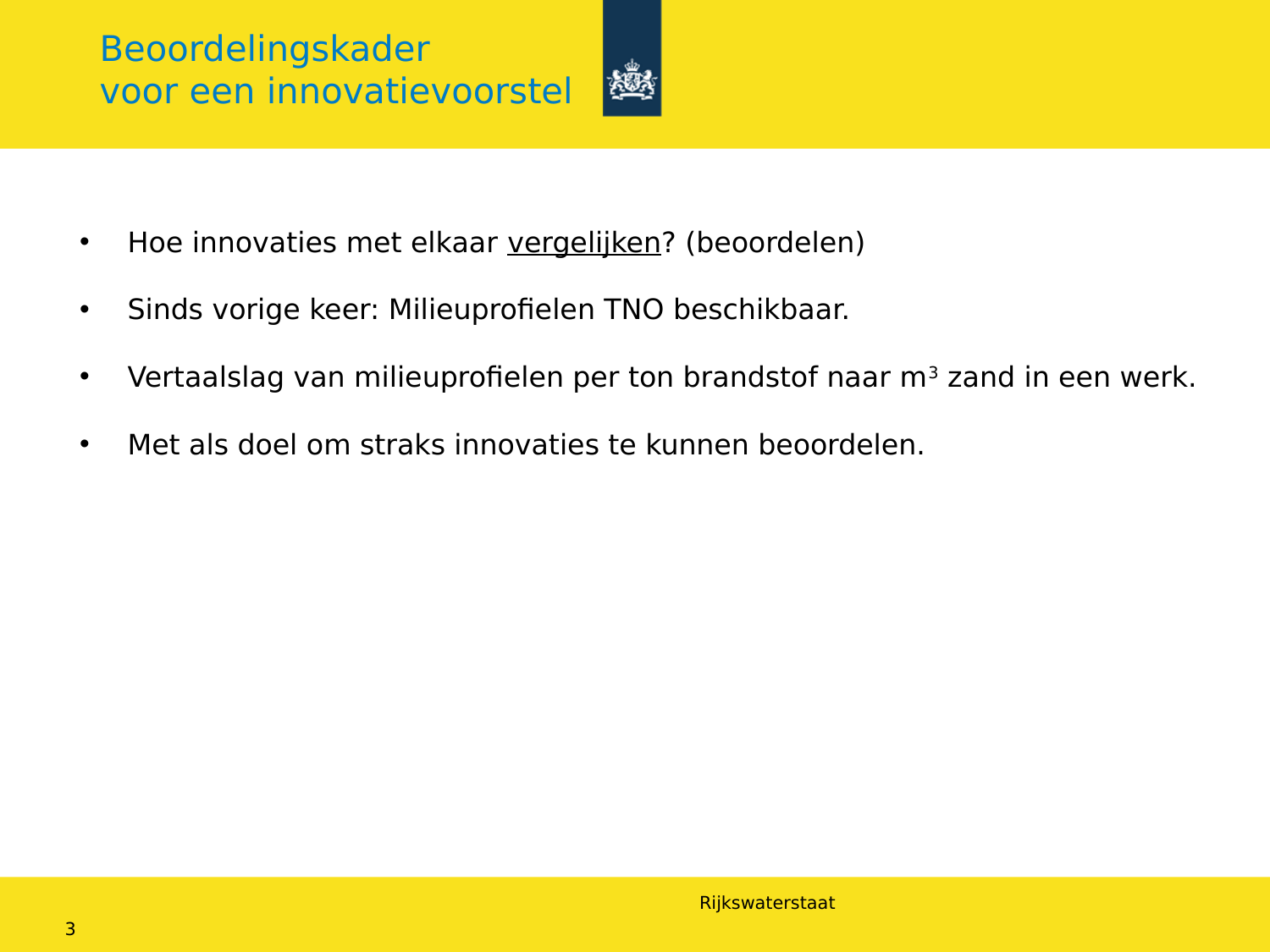

# Beoordelingskader voor een innovatievoorstel
Hoe innovaties met elkaar vergelijken? (beoordelen)

Sinds vorige keer: Milieuprofielen TNO beschikbaar.

Vertaalslag van milieuprofielen per ton brandstof naar m3 zand in een werk.

Met als doel om straks innovaties te kunnen beoordelen.